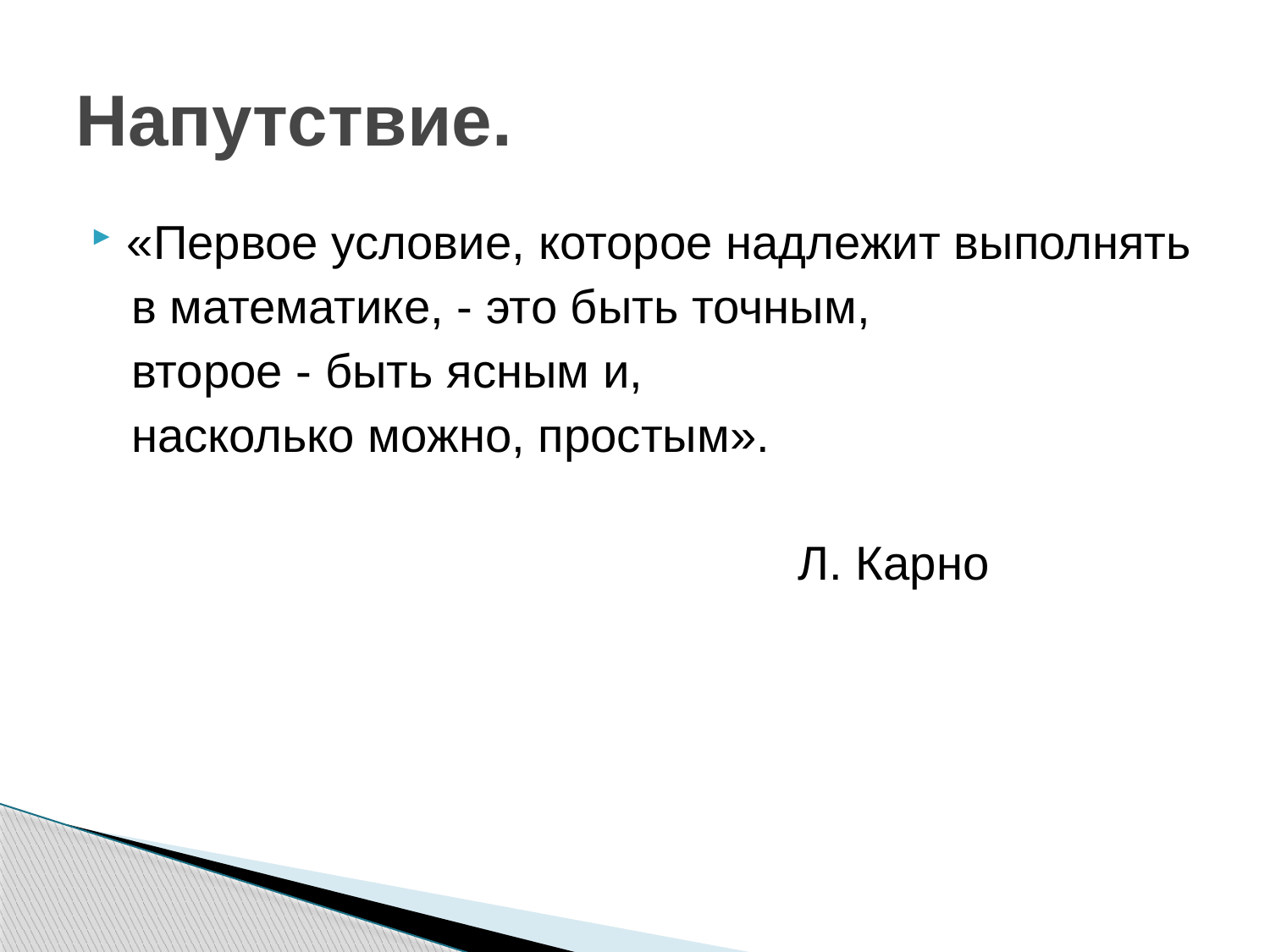

# Напутствие.
«Первое условие, которое надлежит выполнять
   в математике, - это быть точным,
   второе - быть ясным и,
   насколько можно, простым».

                                                     Л. Карно